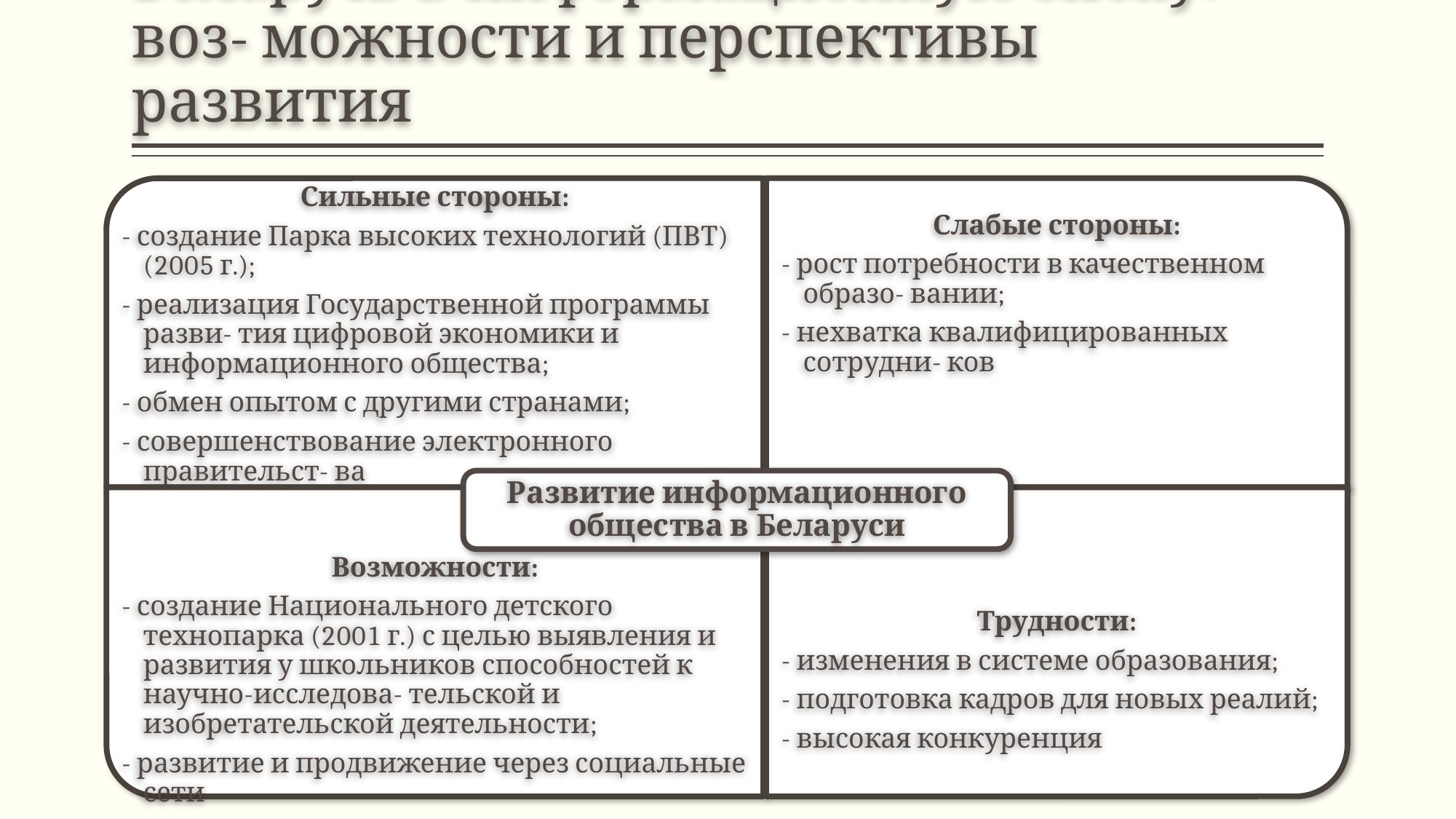

# Беларусь в информационную эпоху: воз- можности и перспективы развития

Сильные стороны:
- создание Парка высоких технологий (ПВТ) (2005 г.);
- реализация Государственной программы разви- тия цифровой экономики и информационного общества;
- обмен опытом с другими странами;
- совершенствование электронного правительст- ва

Слабые стороны:
- рост потребности в качественном образо- вании;
- нехватка квалифицированных сотрудни- ков

Развитие информационного общества в Беларуси

Возможности:
- создание Национального детского технопарка (2001 г.) с целью выявления и развития у школьников способностей к научно-исследова- тельской и изобретательской деятельности;
- развитие и продвижение через социальные сети
Трудности:
- изменения в системе образования;
- подготовка кадров для новых реалий;
- высокая конкуренция